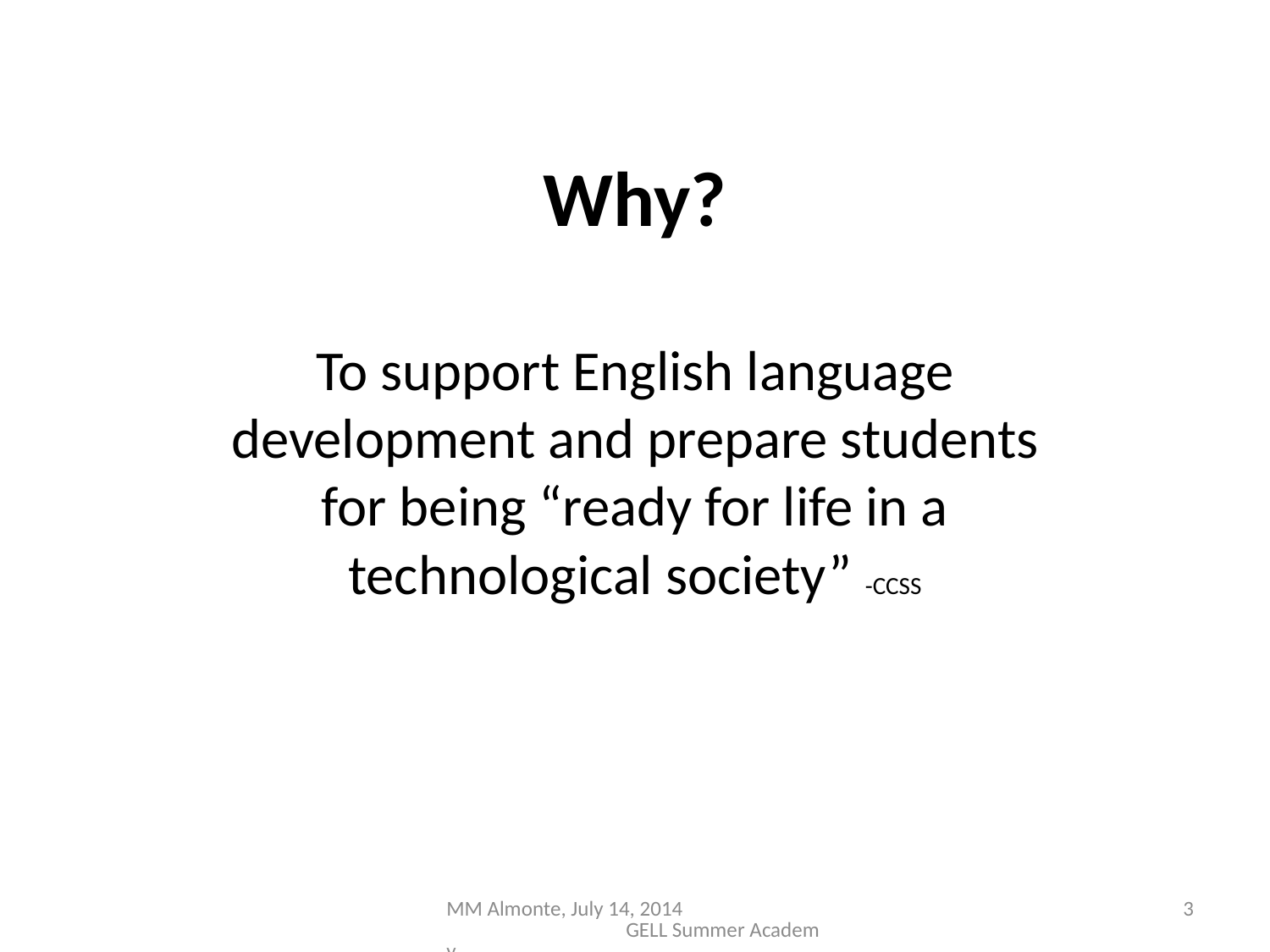

# Why?
To support English language development and prepare students for being “ready for life in a technological society” -CCSS
MM Almonte, July 14, 2014                                                                 GELL Summer Academy
3